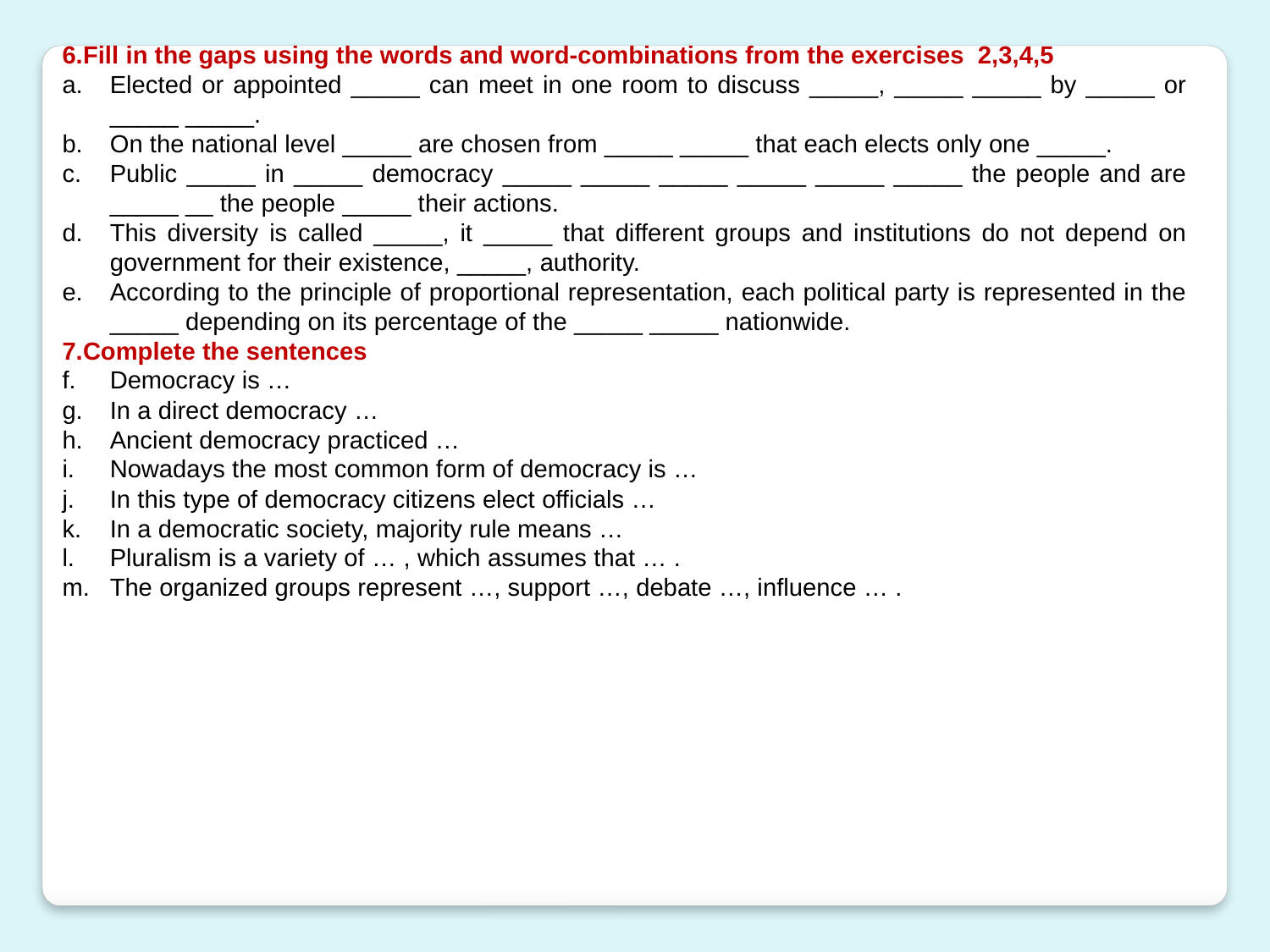

6.Fill in the gaps using the words and word-combinations from the exercises  2,3,4,5
Elected or appointed _____ can meet in one room to discuss _____, _____ _____ by _____ or _____ _____.
On the national level _____ are chosen from _____ _____ that each elects only one _____.
Public _____ in _____ democracy _____ _____ _____ _____ _____ _____ the people and are _____ __ the people _____ their actions.
This diversity is called _____, it _____ that different groups and institutions do not depend on government for their existence, _____, authority.
According to the principle of proportional representation, each political party is represented in the _____ depending on its percentage of the _____ _____ nationwide.
7.Complete the sentences
Democracy is …
In a direct democracy …
Ancient democracy practiced …
Nowadays the most common form of democracy is …
In this type of democracy citizens elect officials …
In a democratic society, majority rule means …
Pluralism is a variety of … , which assumes that … .
The organized groups represent …, support …, debate …, influence … .